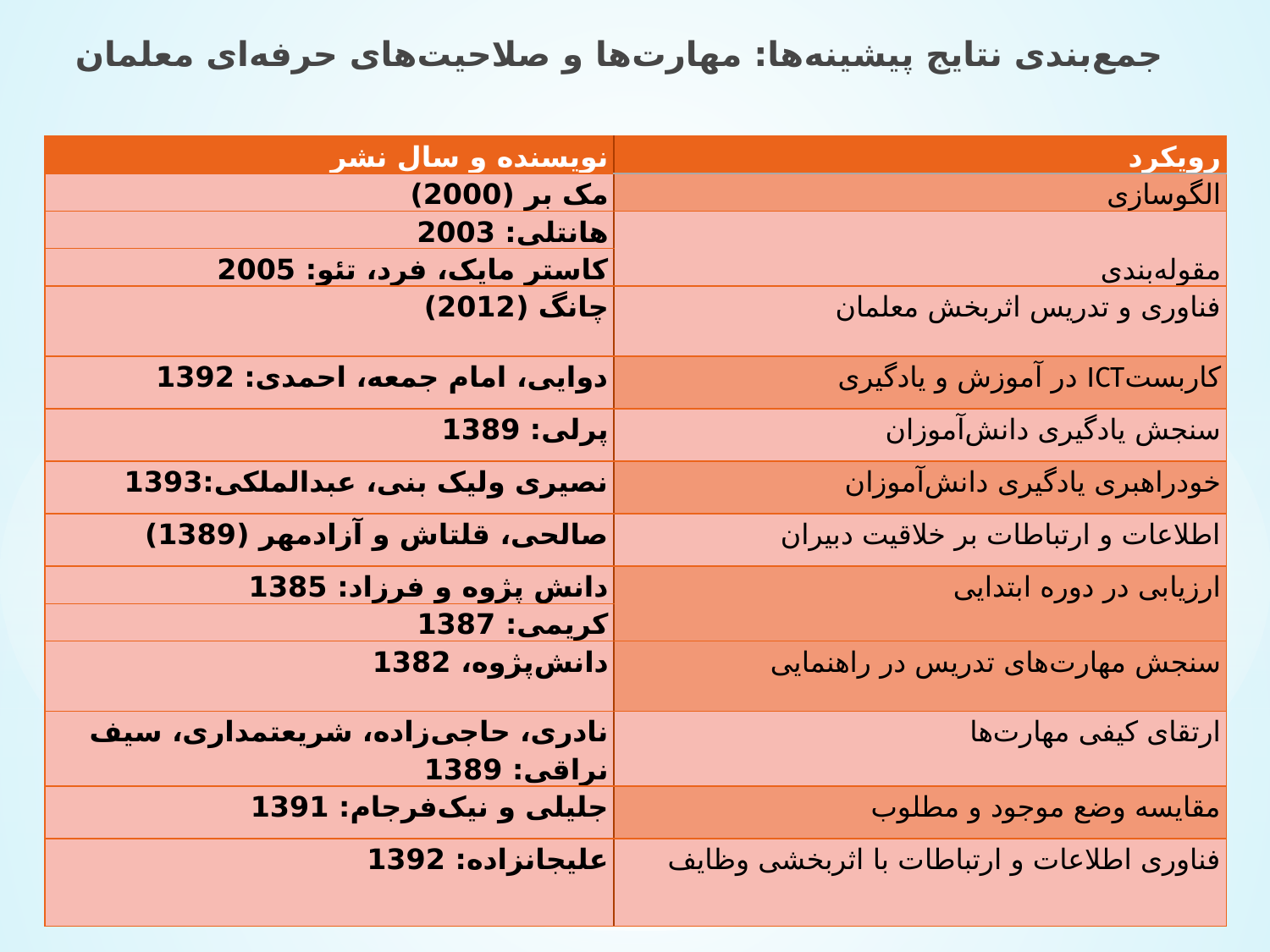

جمع‌بندی نتایج پیشینه‌ها: مهارت‌ها و صلاحیت‌های حرفه‌ای معلمان

| نویسنده و سال نشر | رویکرد |
| --- | --- |
| مک بر (2000) | الگو‌سازی |
| هانتلی: 2003 | مقوله‌بندی |
| کاستر مایک، فرد، تئو: 2005 |  |
| چانگ (2012) | فناوری و تدریس اثربخش معلمان |
| دوایی، امام جمعه، احمدی: 1392 | کاربستICT در آموزش و یادگیری |
| پرلی: 1389 | سنجش یادگیری دانش‌آموزان |
| نصیری ولیک بنی، عبدالملکی:1393 | خودراهبری یادگیری دانش‌آموزان |
| صالحی، قلتاش و آزادمهر (1389) | اطلاعات و ارتباطات بر خلاقیت دبیران |
| دانش پژوه و فرزاد: 1385 | ارزیابی در دوره ابتدایی |
| کریمی: 1387 |  |
| دانش‌پژوه، 1382 | سنجش مهارت‌های تدریس در راهنمایی |
| نادری، حاجی‌زاده، شریعتمداری، سیف نراقی: 1389 | ارتقای کیفی مهارت‌ها |
| جلیلی و نیک‌فرجام: 1391 | مقایسه وضع موجود و مطلوب |
| علیجانزاده: 1392 | فناوری اطلاعات و ارتباطات با اثربخشی وظایف |